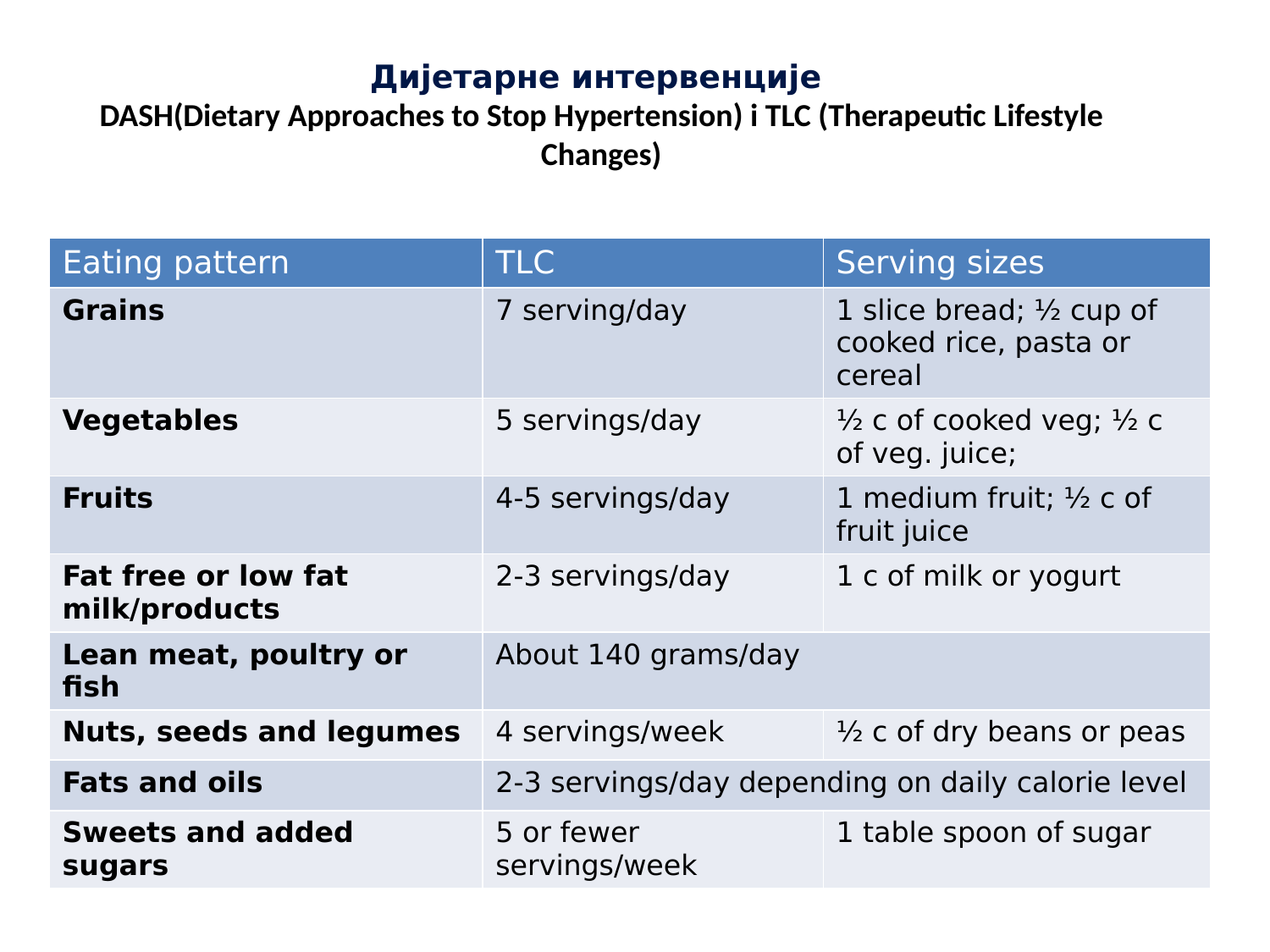

# Дијетарне интервенције DASH(Dietary Approaches to Stop Hypertension) i TLC (Therapeutic Lifestyle Changes)
| Eating pattern | TLC | Serving sizes |
| --- | --- | --- |
| Grains | 7 serving/day | 1 slice bread; ½ cup of cooked rice, pasta or cereal |
| Vegetables | 5 servings/day | ½ c of cooked veg; ½ c of veg. juice; |
| Fruits | 4-5 servings/day | 1 medium fruit; ½ c of fruit juice |
| Fat free or low fat milk/products | 2-3 servings/day | 1 c of milk or yogurt |
| Lean meat, poultry or fish | About 140 grams/day |  |
| Nuts, seeds and legumes | 4 servings/week | ½ c of dry beans or peas |
| Fats and oils | 2-3 servings/day depending on daily calorie level |  |
| Sweets and added sugars | 5 or fewer servings/week | 1 table spoon of sugar |